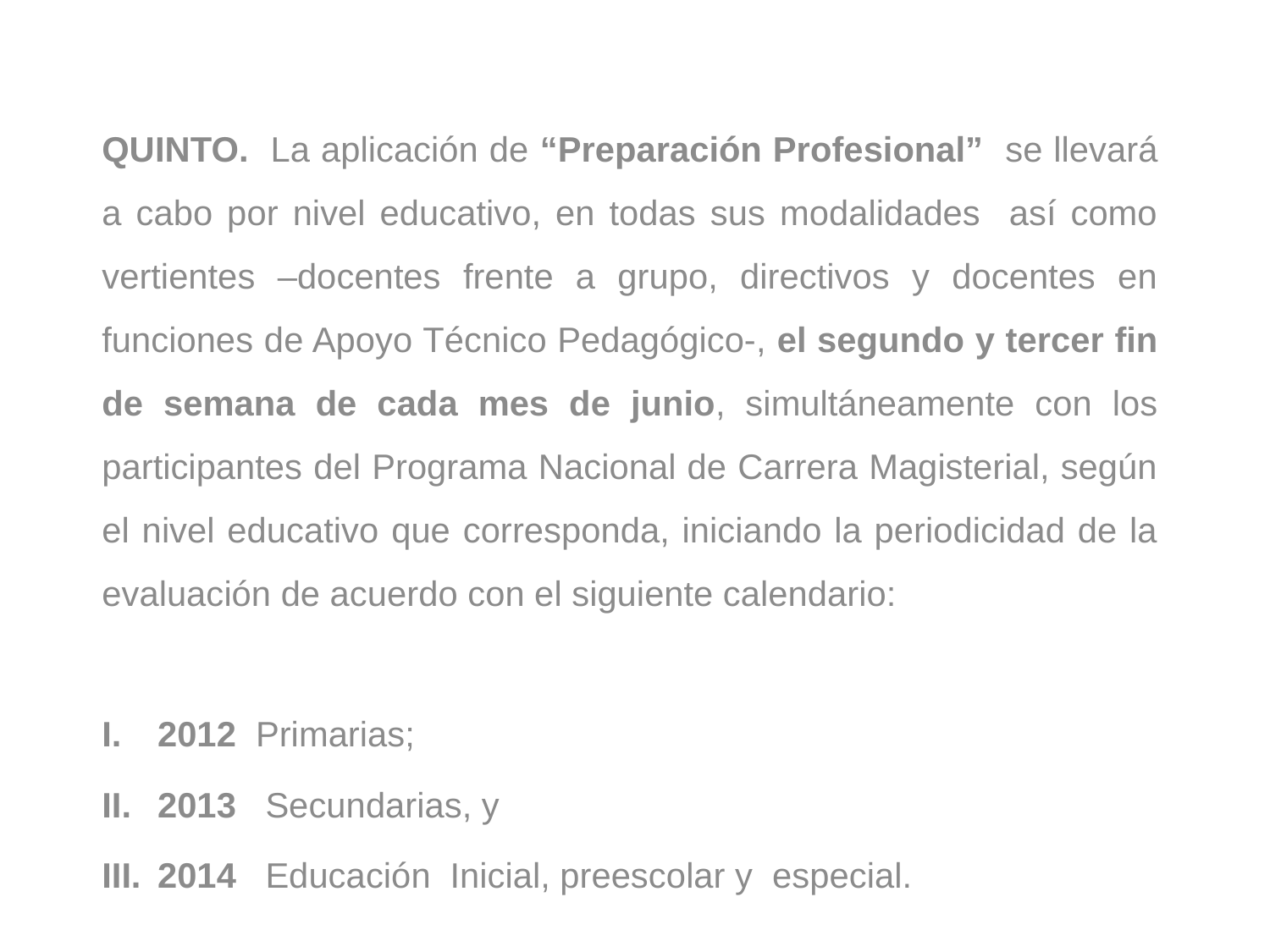

QUINTO.  La aplicación de “Preparación Profesional”  se llevará a cabo por nivel educativo, en todas sus modalidades  así como vertientes –docentes frente a grupo, directivos y docentes en funciones de Apoyo Técnico Pedagógico-, el segundo y tercer fin de semana de cada mes de junio, simultáneamente con los participantes del Programa Nacional de Carrera Magisterial, según el nivel educativo que corresponda, iniciando la periodicidad de la evaluación de acuerdo con el siguiente calendario:

2012  Primarias;
2013   Secundarias, y
2014   Educación  Inicial, preescolar y  especial.